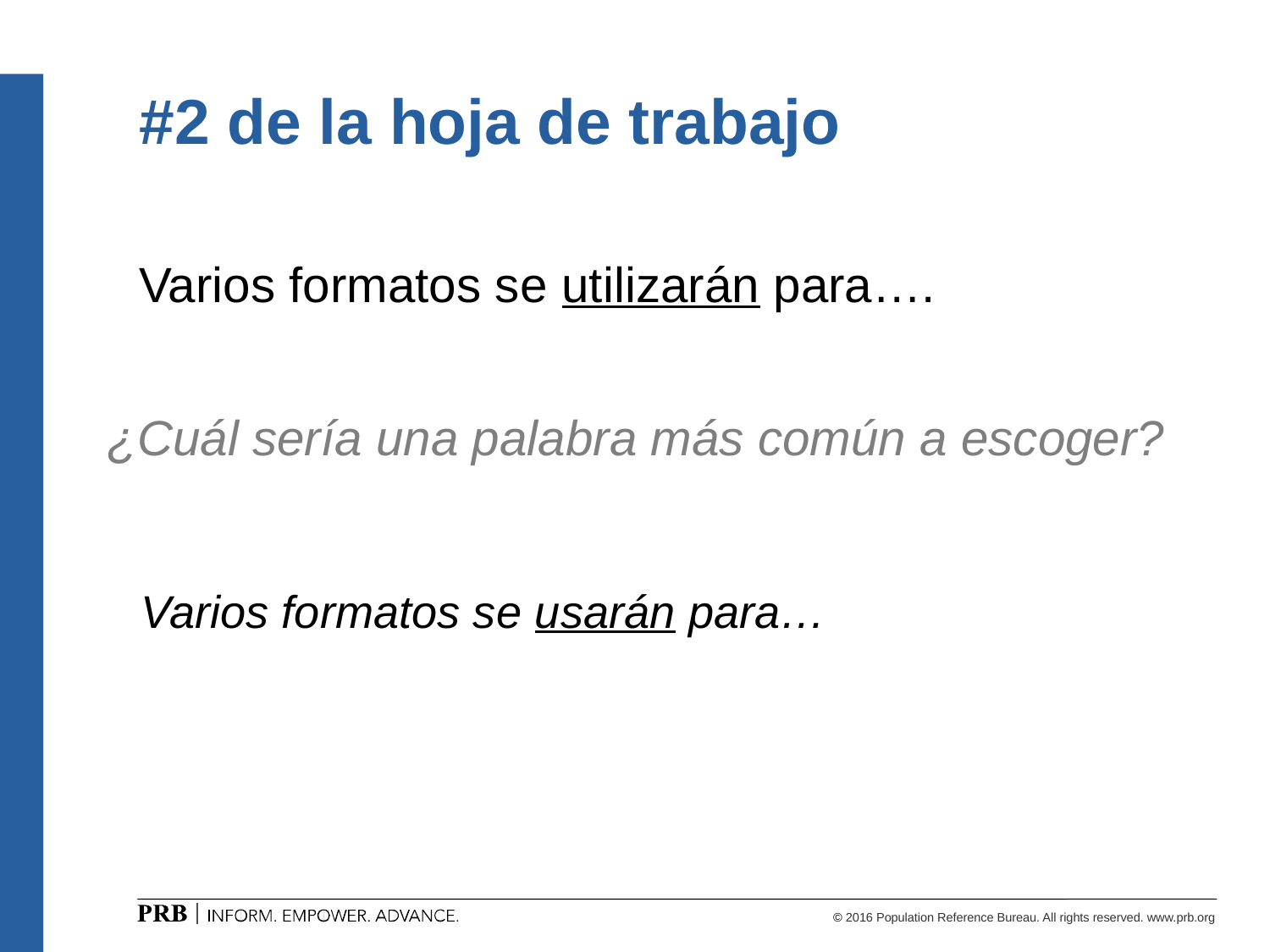

# #2 de la hoja de trabajo
Varios formatos se utilizarán para….
¿Cuál sería una palabra más común a escoger?
Varios formatos se usarán para…